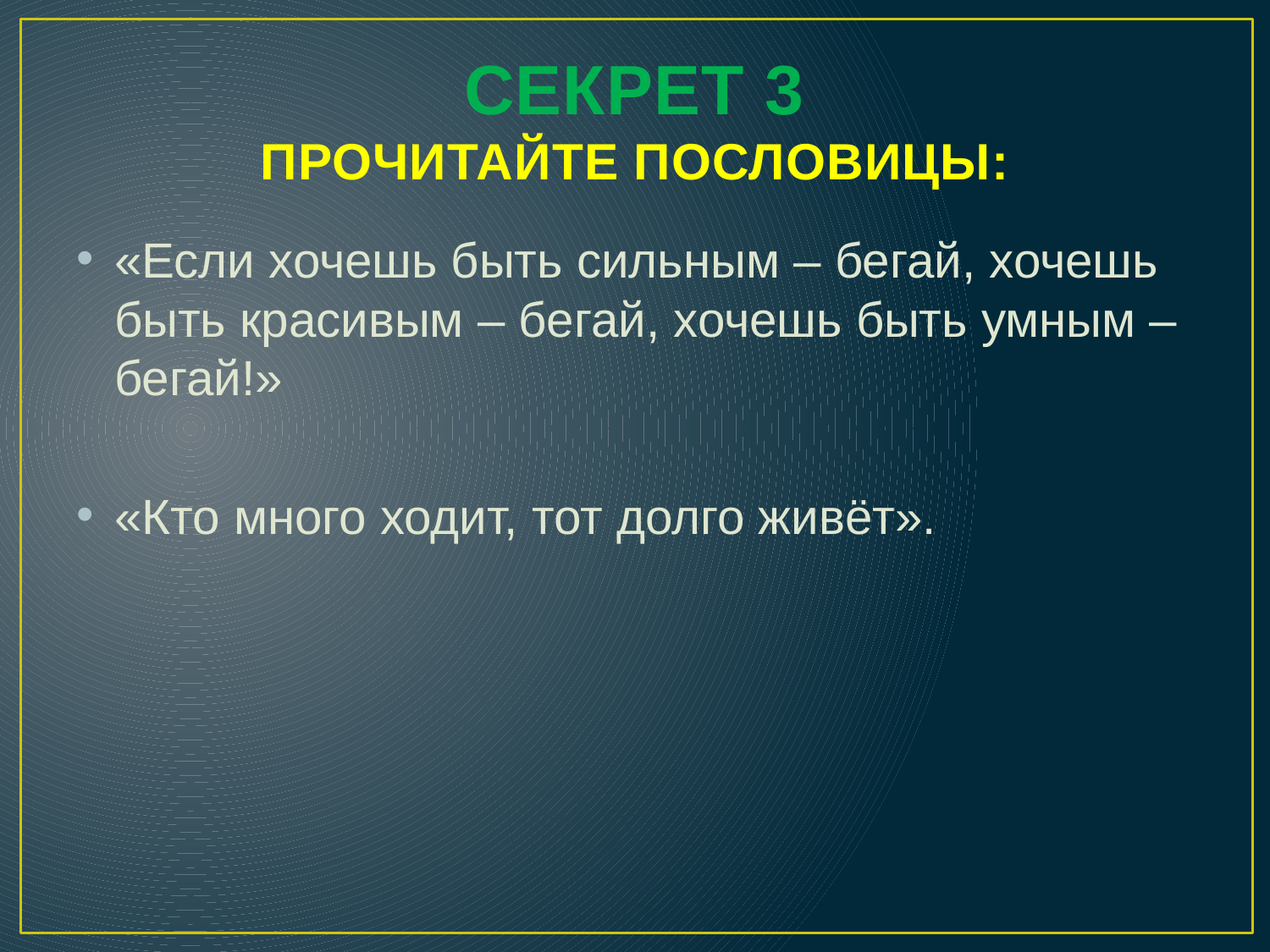

# СЕКРЕТ 3 ПРОЧИТАЙТЕ ПОСЛОВИЦЫ:
«Если хочешь быть сильным – бегай, хочешь быть красивым – бегай, хочешь быть умным – бегай!»

«Кто много ходит, тот долго живёт».